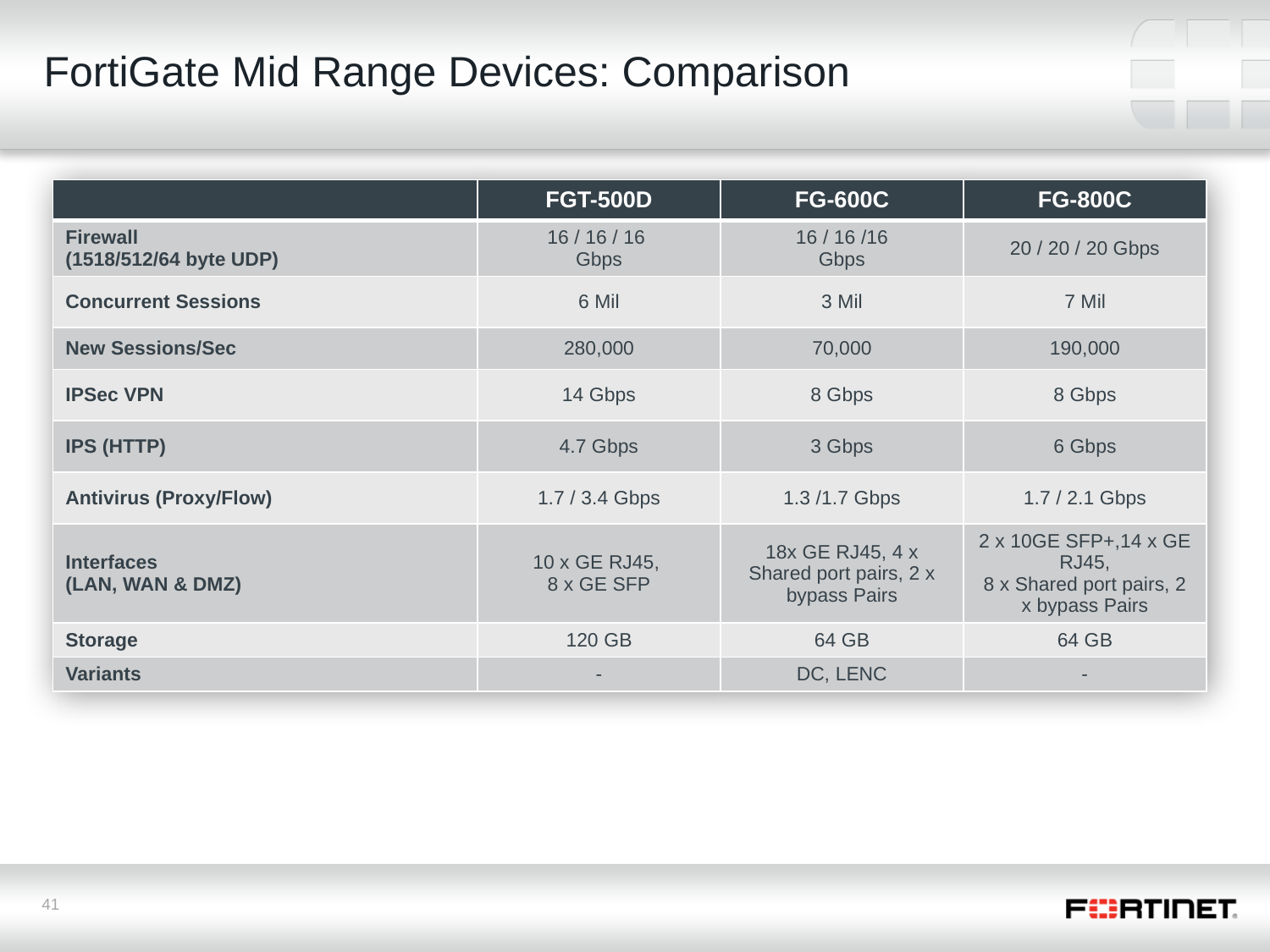

# FortiGate Mid Range Devices: Comparison
|  | FGT-500D | FG-600C | FG-800C |
| --- | --- | --- | --- |
| Firewall (1518/512/64 byte UDP) | 16 / 16 / 16 Gbps | 16 / 16 /16 Gbps | 20 / 20 / 20 Gbps |
| Concurrent Sessions | 6 Mil | 3 Mil | 7 Mil |
| New Sessions/Sec | 280,000 | 70,000 | 190,000 |
| IPSec VPN | 14 Gbps | 8 Gbps | 8 Gbps |
| IPS (HTTP) | 4.7 Gbps | 3 Gbps | 6 Gbps |
| Antivirus (Proxy/Flow) | 1.7 / 3.4 Gbps | 1.3 /1.7 Gbps | 1.7 / 2.1 Gbps |
| Interfaces (LAN, WAN & DMZ) | 10 x GE RJ45, 8 x GE SFP | 18x GE RJ45, 4 x Shared port pairs, 2 x bypass Pairs | 2 x 10GE SFP+,14 x GE RJ45, 8 x Shared port pairs, 2 x bypass Pairs |
| Storage | 120 GB | 64 GB | 64 GB |
| Variants | - | DC, LENC | - |